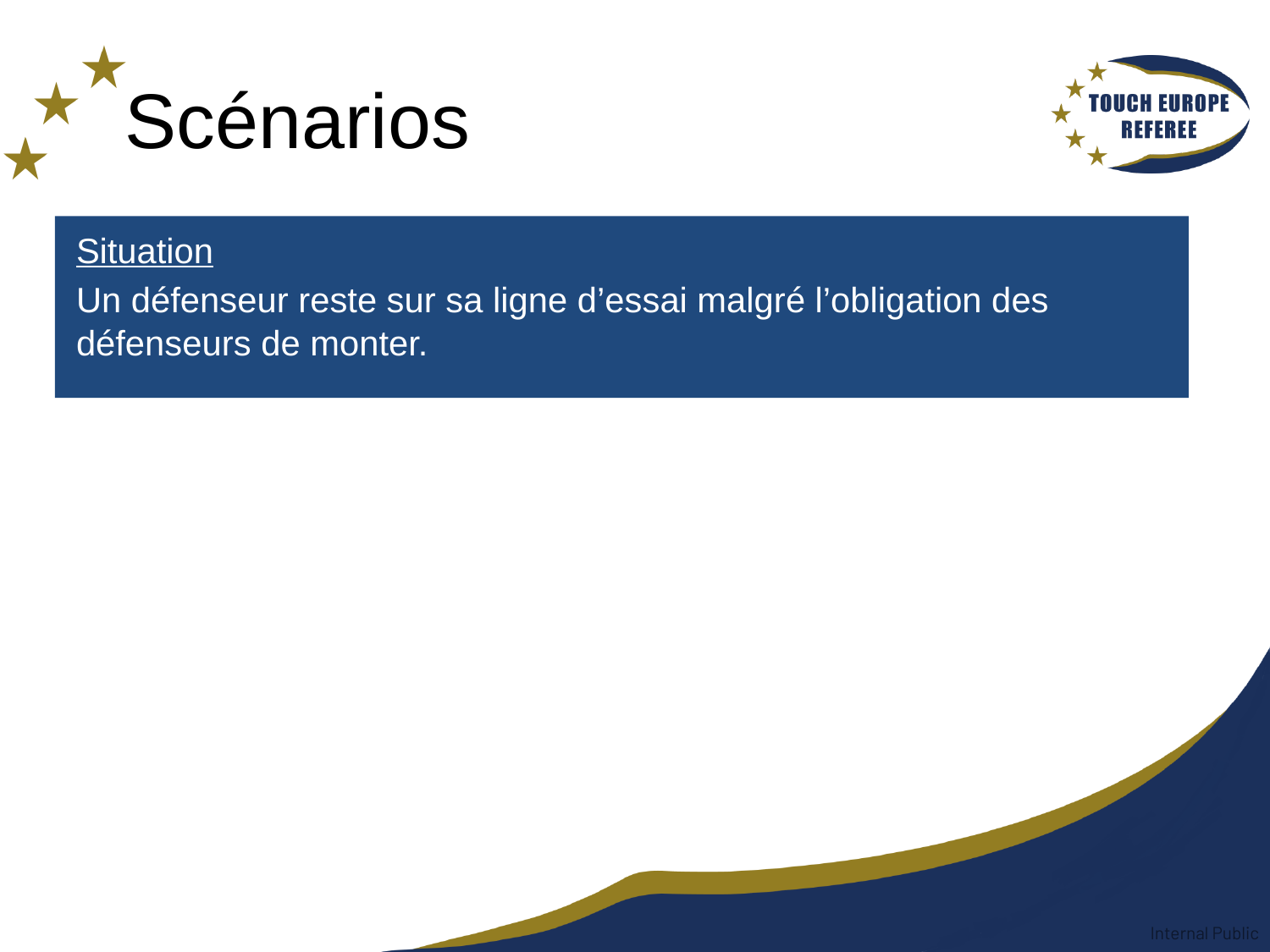

# Scénarios

Situation
Un défenseur reste sur sa ligne d’essai malgré l’obligation des défenseurs de monter.